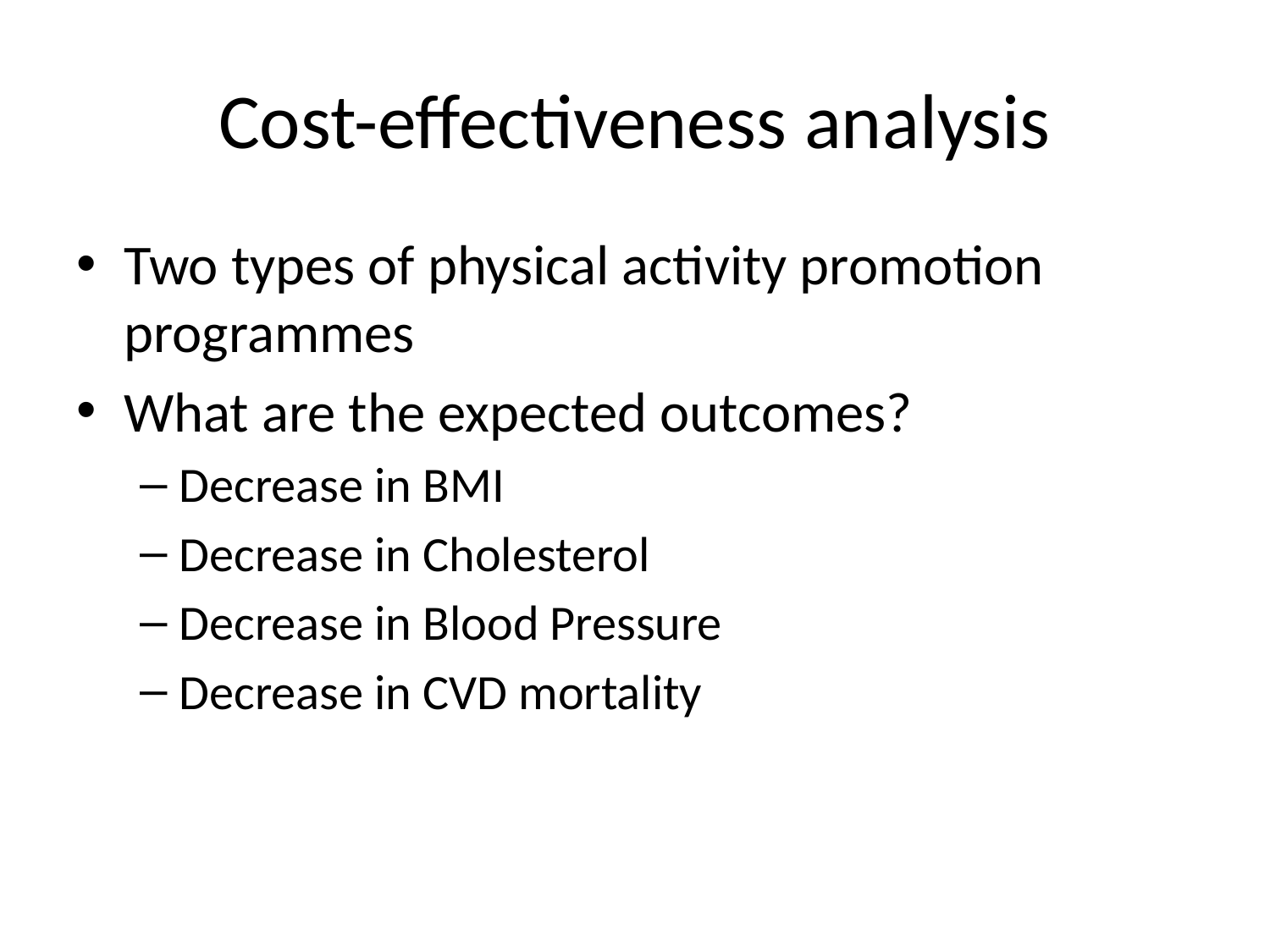

# Cost-effectiveness analysis
Two types of physical activity promotion programmes
What are the expected outcomes?
Decrease in BMI
Decrease in Cholesterol
Decrease in Blood Pressure
Decrease in CVD mortality